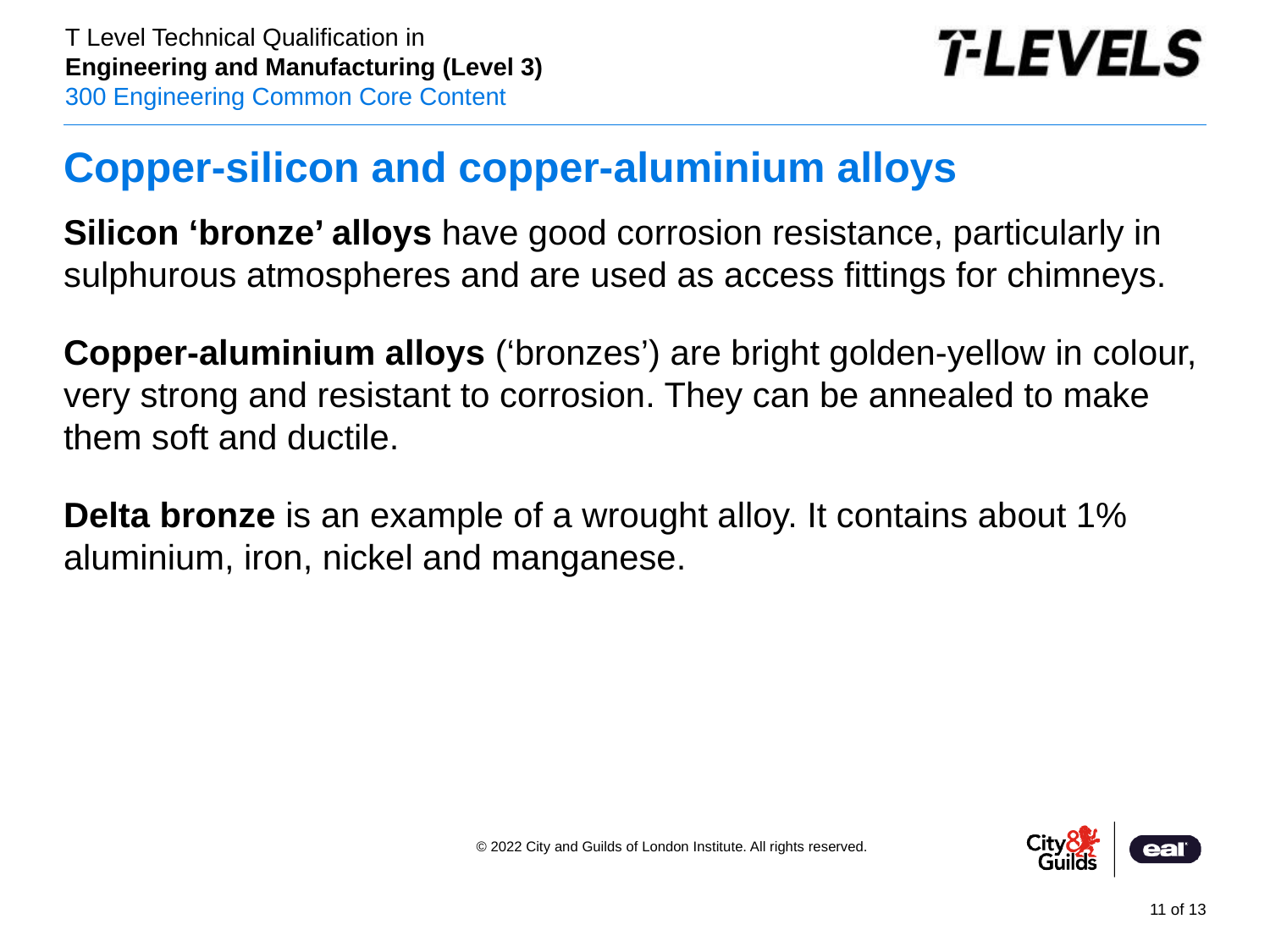

# Copper-silicon and copper-aluminium alloys
Silicon ‘bronze’ alloys have good corrosion resistance, particularly in sulphurous atmospheres and are used as access fittings for chimneys.
Copper-aluminium alloys (‘bronzes’) are bright golden-yellow in colour, very strong and resistant to corrosion. They can be annealed to make them soft and ductile.
Delta bronze is an example of a wrought alloy. It contains about 1% aluminium, iron, nickel and manganese.